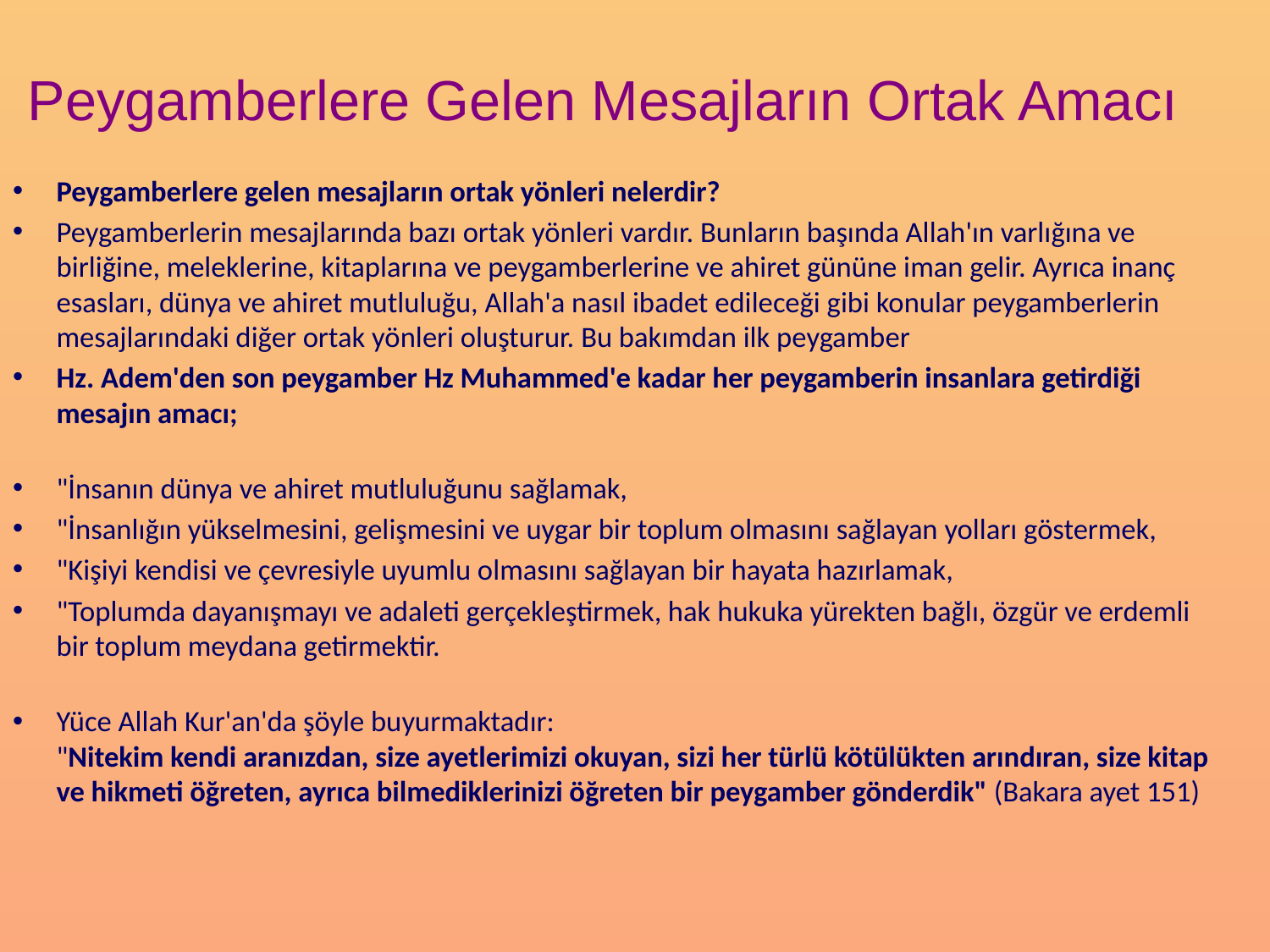

# Peygamberlere Gelen Mesajların Ortak Amacı
Peygamberlere gelen mesajların ortak yönleri nelerdir?
Peygamberlerin mesajlarında bazı ortak yönleri vardır. Bunların başında Allah'ın varlığına ve birliğine, meleklerine, kitaplarına ve peygamberlerine ve ahiret gününe iman gelir. Ayrıca inanç esasları, dünya ve ahiret mutluluğu, Allah'a nasıl ibadet edileceği gibi konular peygamberlerin mesajlarındaki diğer ortak yönleri oluşturur. Bu bakımdan ilk peygamber
Hz. Adem'den son peygamber Hz Muhammed'e kadar her peygamberin insanlara getirdiği mesajın amacı;
"İnsanın dünya ve ahiret mutluluğunu sağlamak,
"İnsanlığın yükselmesini, gelişmesini ve uygar bir toplum olmasını sağlayan yolları göstermek,
"Kişiyi kendisi ve çevresiyle uyumlu olmasını sağlayan bir hayata hazırlamak,
"Toplumda dayanışmayı ve adaleti gerçekleştirmek, hak hukuka yürekten bağlı, özgür ve erdemli bir toplum meydana getirmektir.
Yüce Allah Kur'an'da şöyle buyurmaktadır:
"Nitekim kendi aranızdan, size ayetlerimizi okuyan, sizi her türlü kötülükten arındıran, size kitap ve hikmeti öğreten, ayrıca bilmediklerinizi öğreten bir peygamber gönderdik" (Bakara ayet 151)